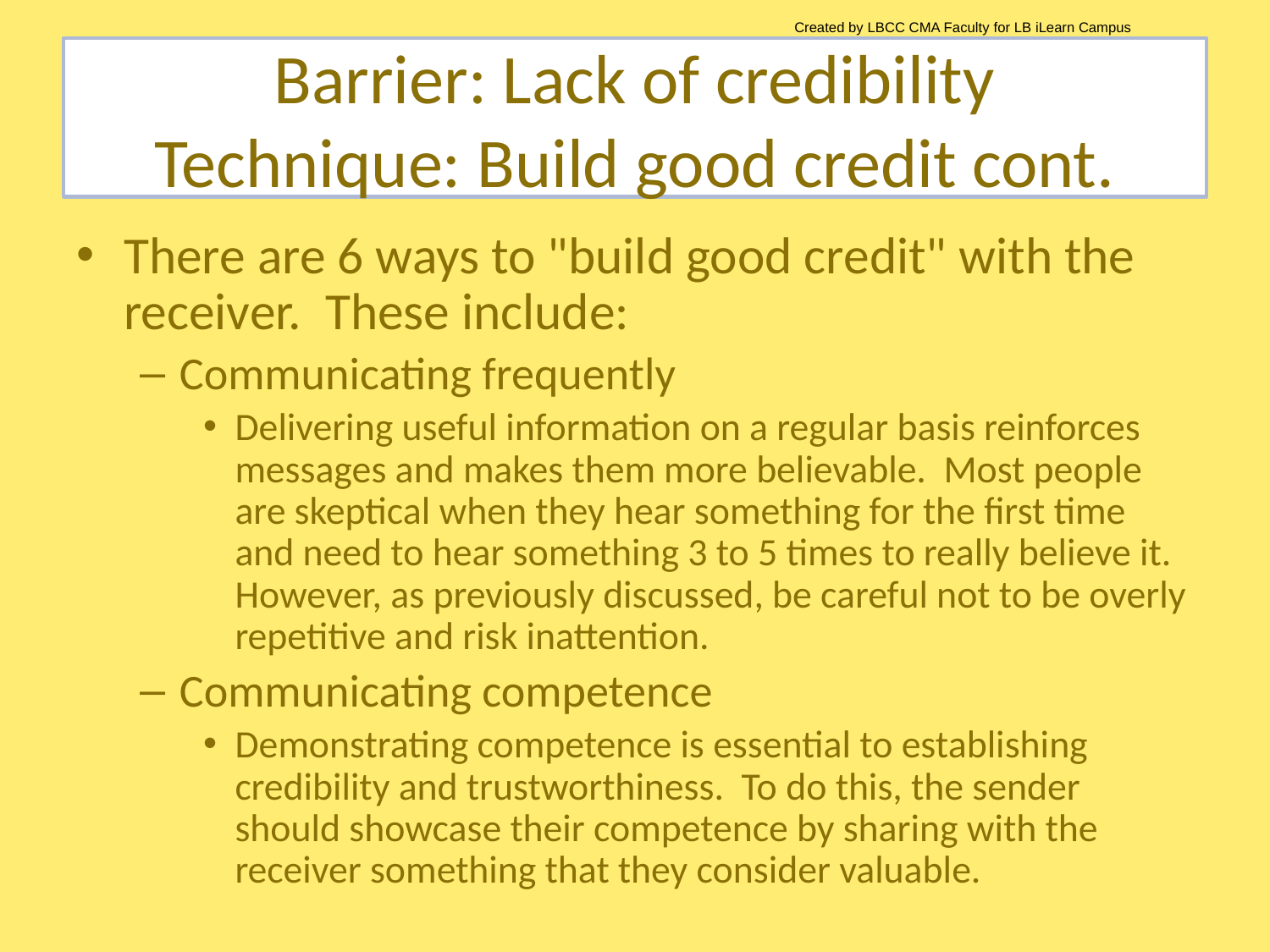

Created by LBCC CMA Faculty for LB iLearn Campus
# Barrier: Lack of credibility Technique: Build good credit cont.
There are 6 ways to "build good credit" with the receiver.  These include:
Communicating frequently
Delivering useful information on a regular basis reinforces messages and makes them more believable.  Most people are skeptical when they hear something for the first time and need to hear something 3 to 5 times to really believe it.  However, as previously discussed, be careful not to be overly repetitive and risk inattention.
Communicating competence
Demonstrating competence is essential to establishing credibility and trustworthiness.  To do this, the sender should showcase their competence by sharing with the receiver something that they consider valuable.